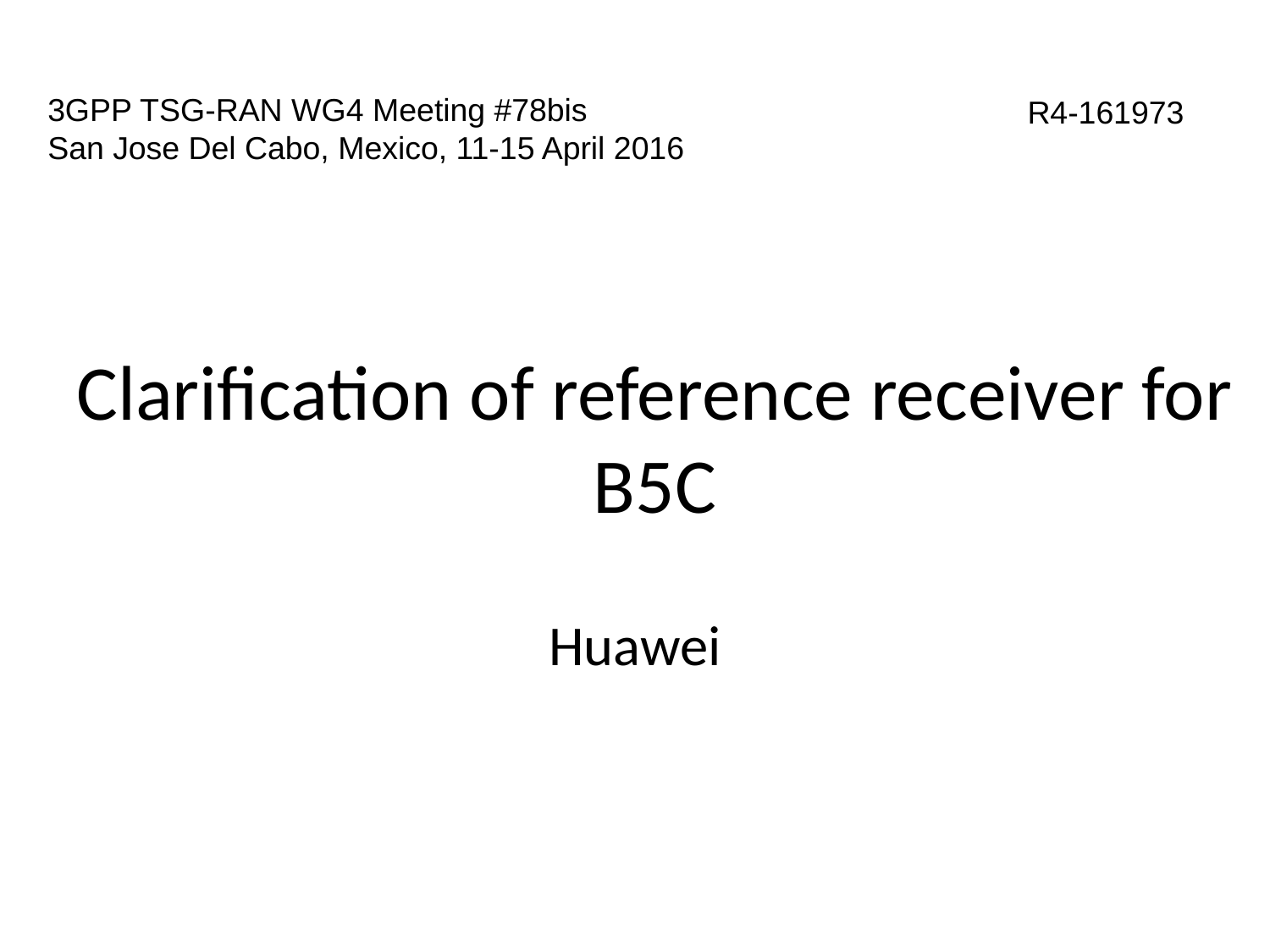

# 3GPP TSG-RAN WG4 Meeting #78bis San Jose Del Cabo, Mexico, 11-15 April 2016
R4-161973
Clarification of reference receiver for B5C
Huawei